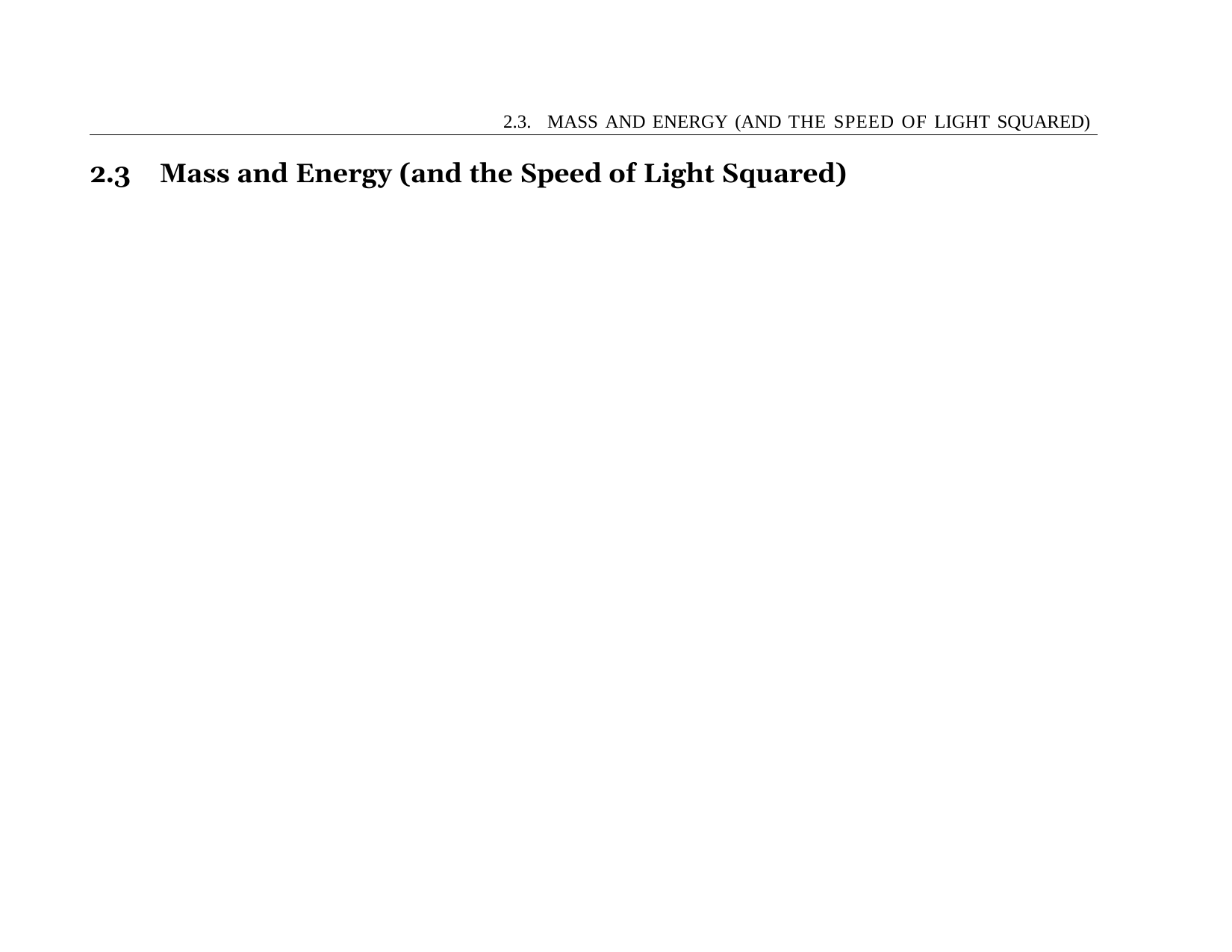

2.3.  MASS AND ENERGY (AND THE SPEED OF LIGHT SQUARED)

2.3	Mass and Energy (and the Speed of Light Squared)